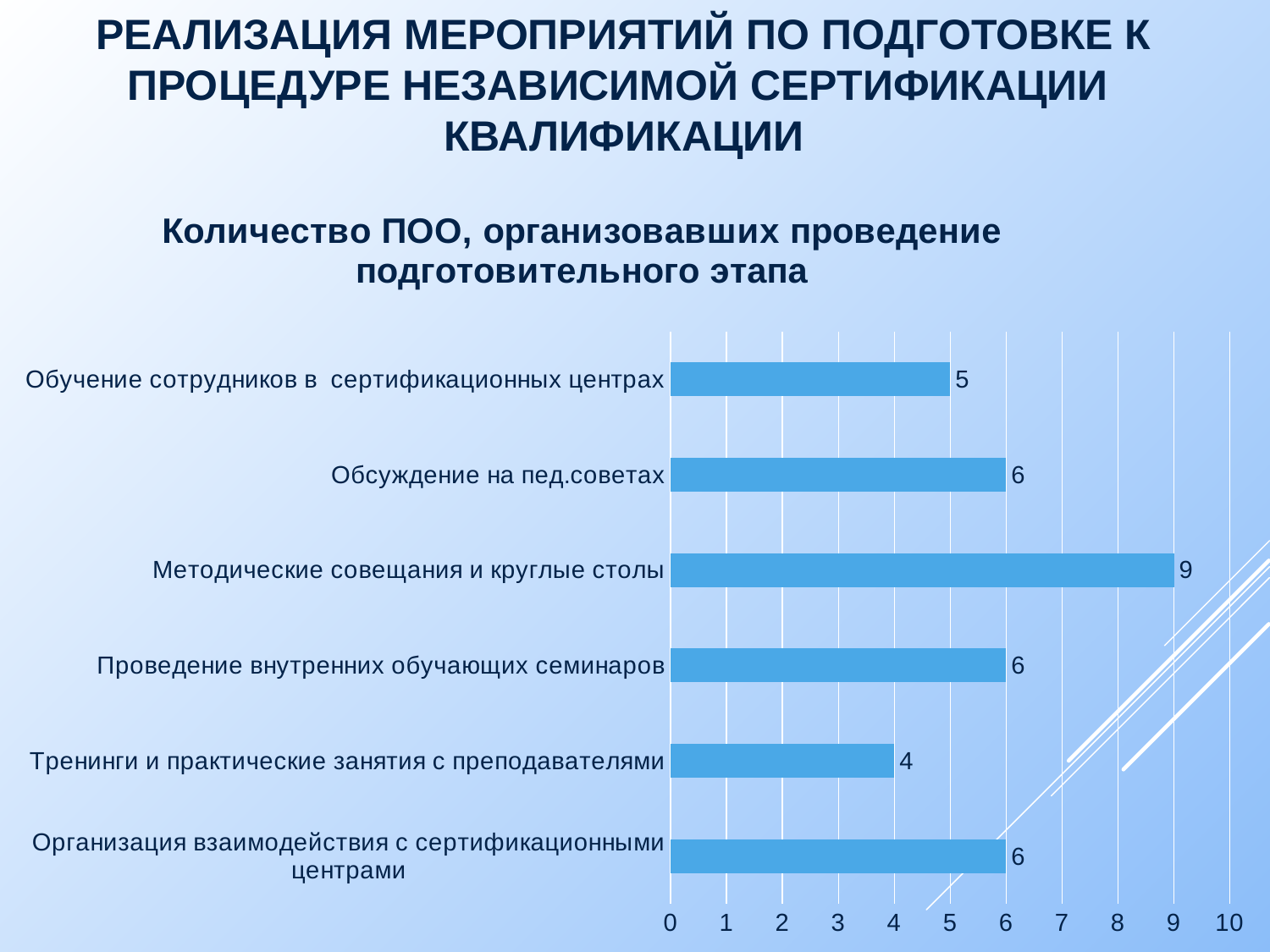

Реализация мероприятий по подготовке к процедуре независимой сертификации  квалификации

### Chart: Количество ПОО, организовавших проведение подготовительного этапа

| Category | Ряд 1 |
|---|---|
| Организация взаимодействия с сертификационными центрами | 6.0 |
| Тренинги и практические занятия с преподавателями | 4.0 |
| Проведение внутренних обучающих семинаров | 6.0 |
| Методические совещания и круглые столы | 9.0 |
| Обсуждение на пед.советах | 6.0 |
| Обучение сотрудников в  сертификационных центрах | 5.0 |